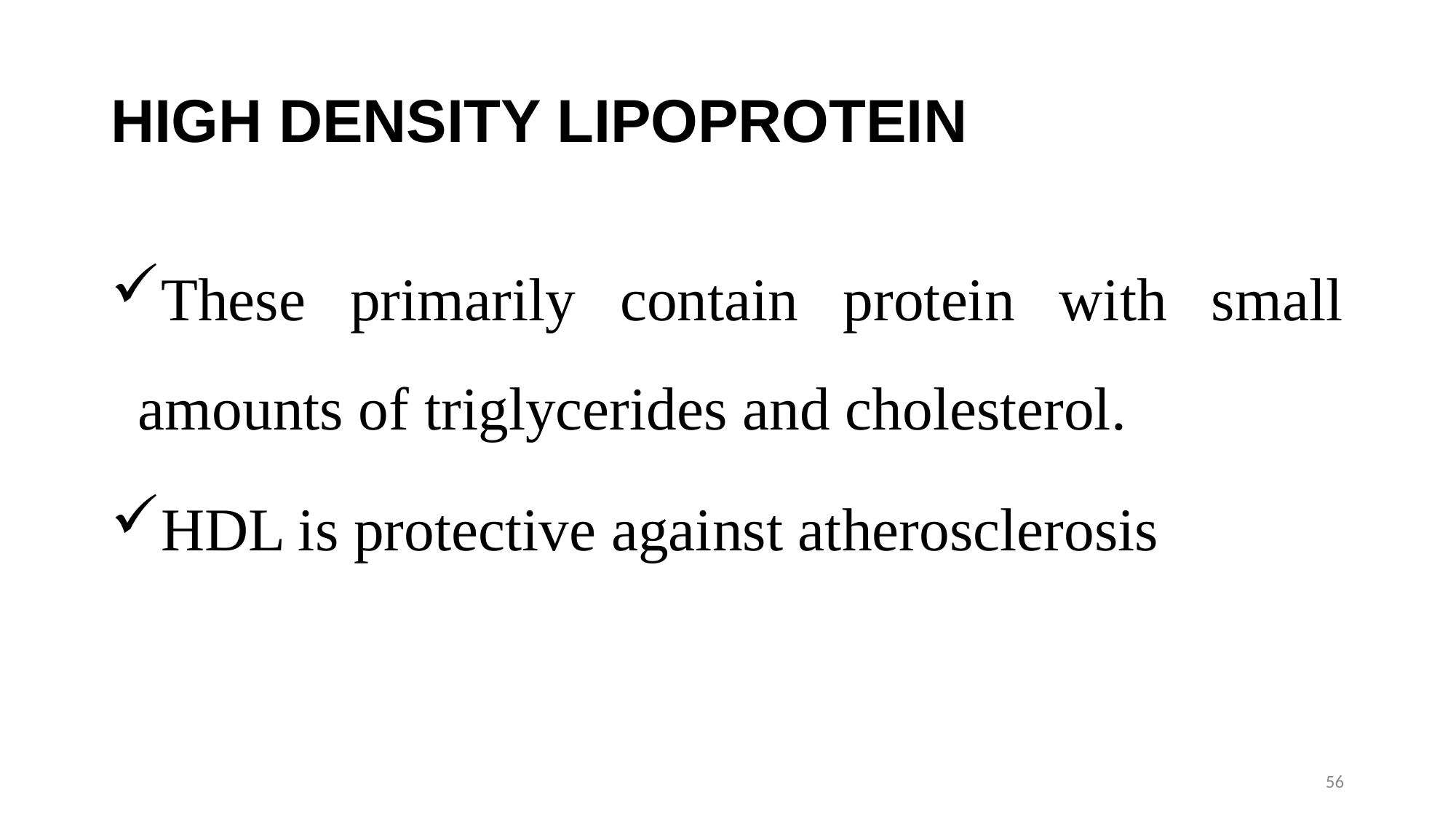

# HIGH DENSITY LIPOPROTEIN
These primarily contain protein with small amounts of triglycerides and cholesterol.
HDL is protective against atherosclerosis

56